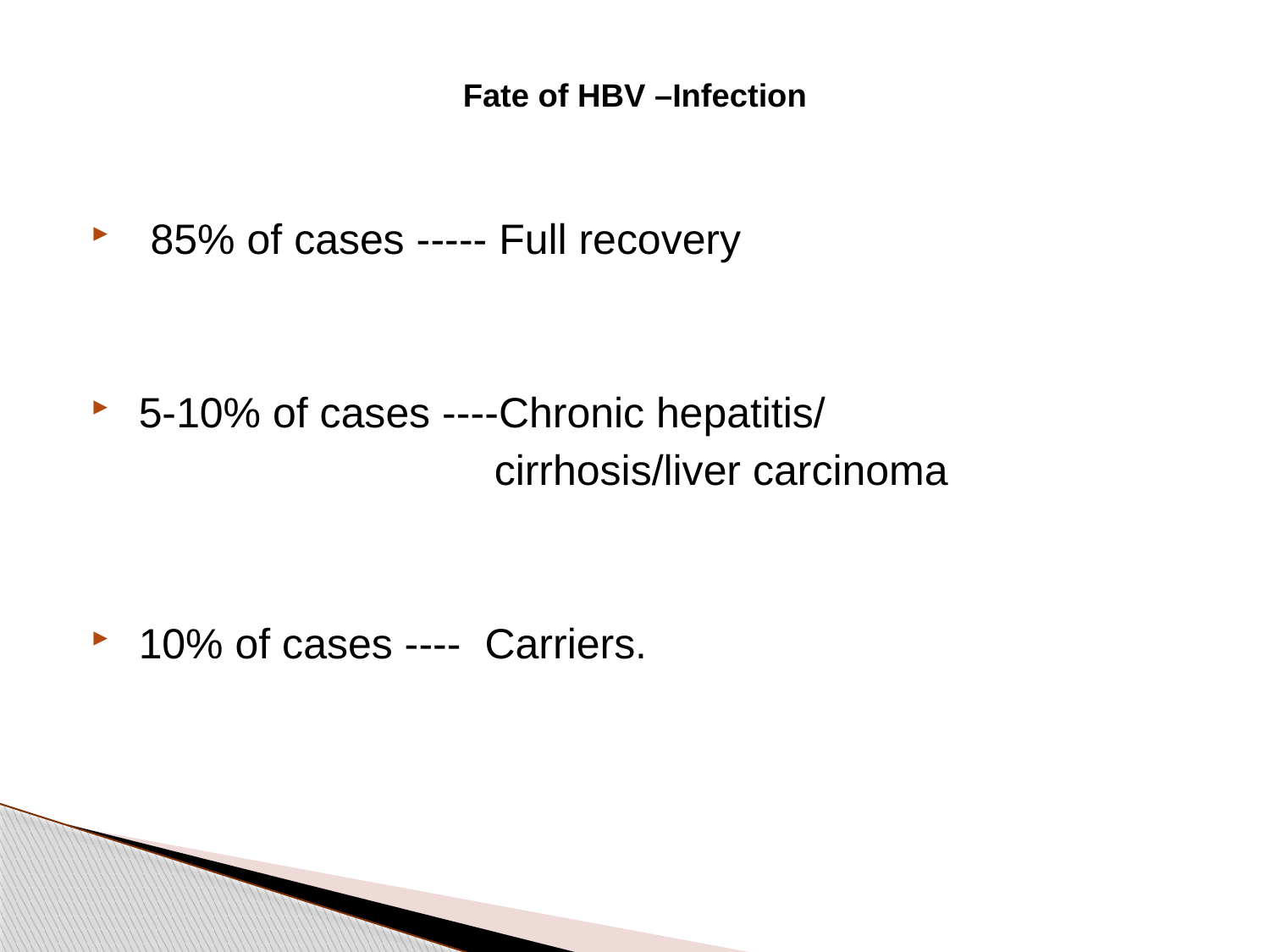

# Fate of HBV –Infection
  85% of cases ----- Full recovery

 5-10% of cases ----Chronic hepatitis/
                                  cirrhosis/liver carcinoma

 10% of cases ----  Carriers.